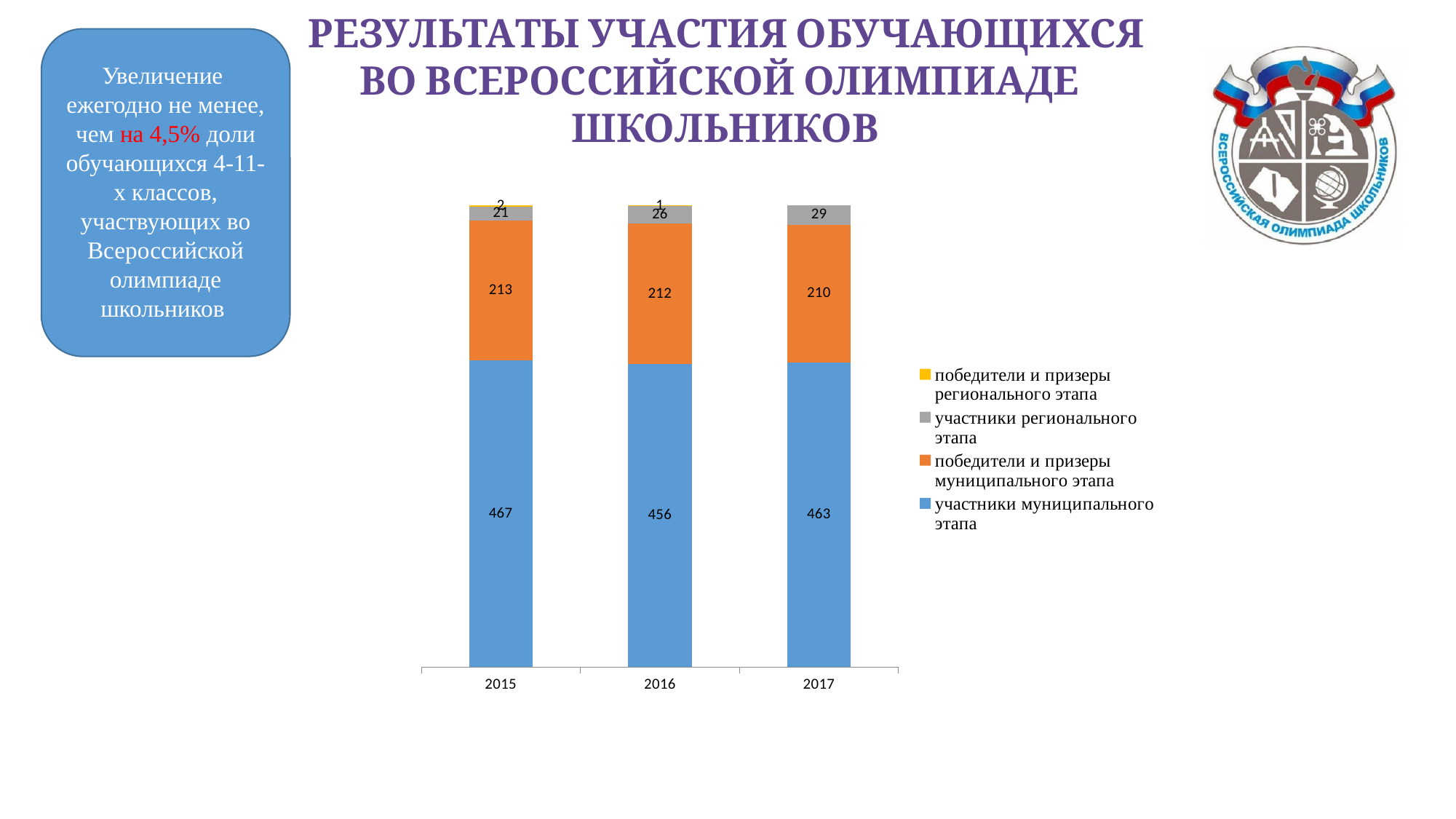

РЕЗУЛЬТАТЫ УЧАСТИЯ ОБУЧАЮЩИХСЯ ВО ВСЕРОССИЙСКОЙ ОЛИМПИАДЕ

Увеличение
ежегодно не менее, чем на 4,5% доли обучающихся 4-11-х классов, участвующих во Всероссийской олимпиаде школьников

ШКОЛЬНИКОВ

### Chart

| Category | участники муниципального этапа | победители и призеры муниципального этапа | участники регионального этапа | победители и призеры регионального этапа |
|---|---|---|---|---|
| 2015 | 467.0 | 213.0 | 21.0 | 2.0 |
| 2016 | 456.0 | 212.0 | 26.0 | 1.0 |
| 2017 | 463.0 | 210.0 | 29.0 | None |